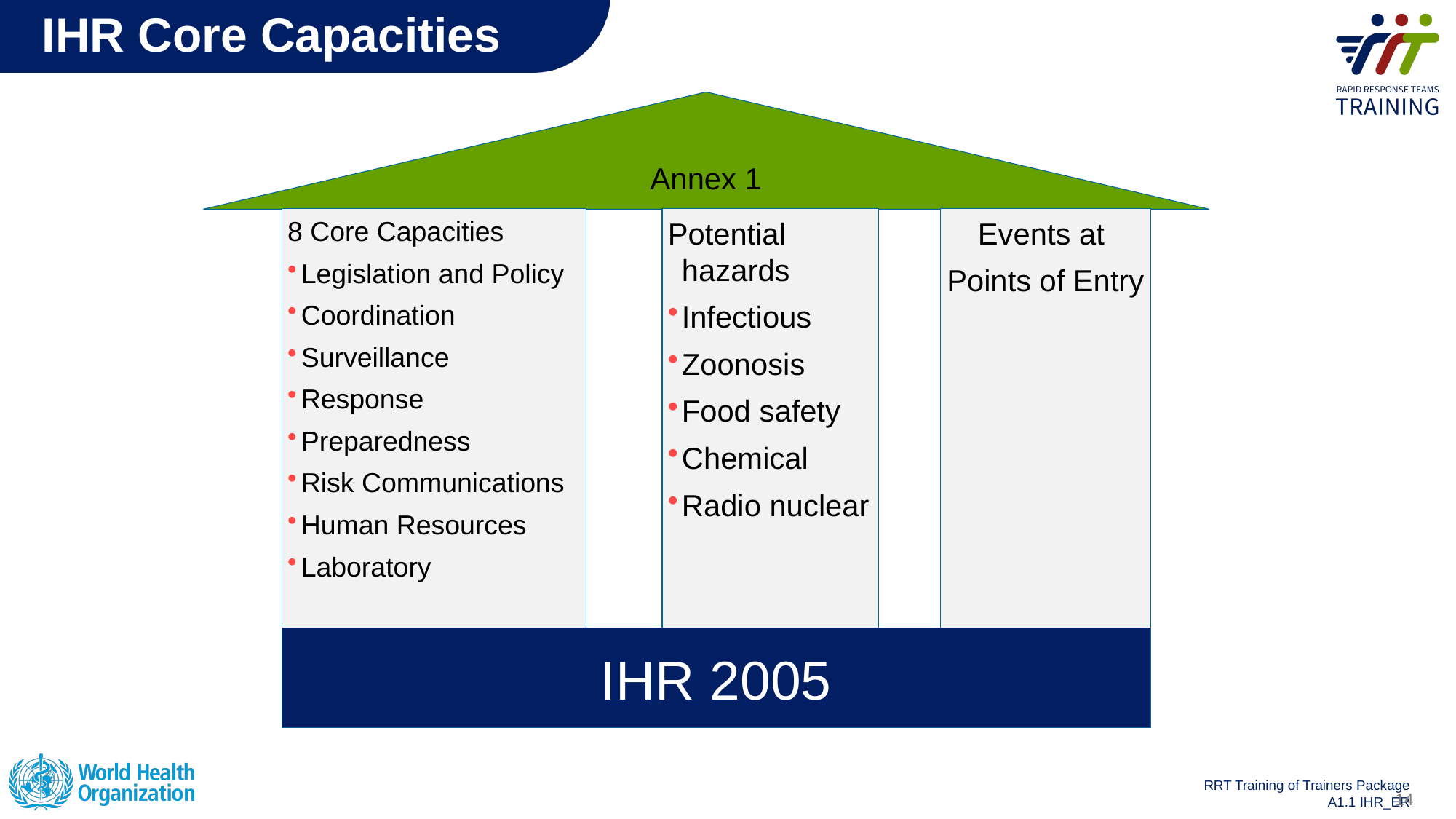

# IHR Core Capacities

Annex 1

8 Core Capacities
Legislation and Policy
Coordination
Surveillance
Response
Preparedness
Risk Communications
Human Resources
Laboratory

Potential hazards
Infectious
Zoonosis
Food safety
Chemical
Radio nuclear

Events at
Points of Entry

IHR 2005